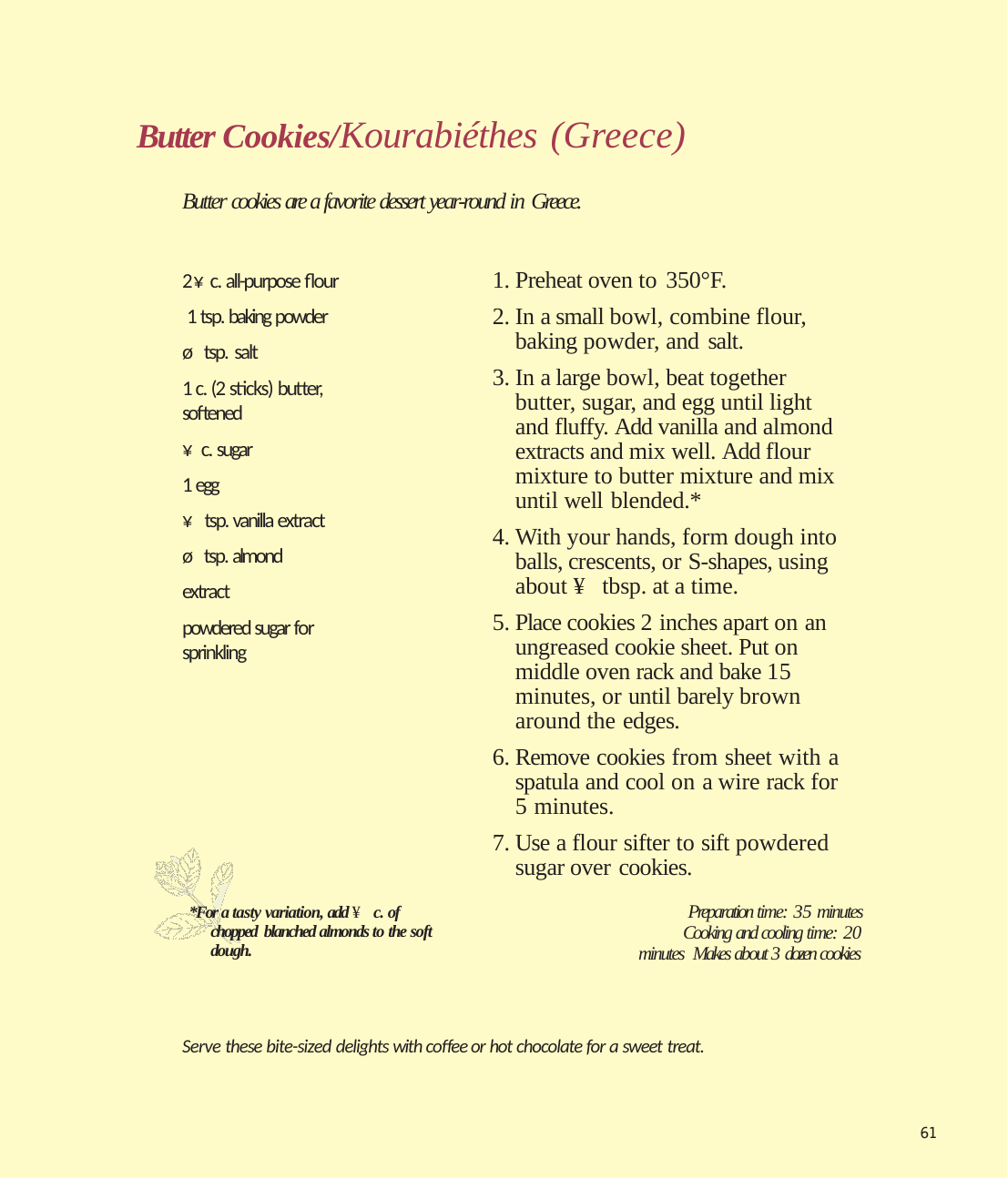

# Butter Cookies/Kourabiéthes (Greece)
Butter cookies are a favorite dessert year-round in Greece.
2¥ c. all-purpose flour  1 tsp. baking powder  ø tsp. salt
1 c. (2 sticks) butter, softened
¥ c. sugar  1 egg
¥ tsp. vanilla extract  ø tsp. almond extract
powdered sugar for sprinkling
Preheat oven to 350°F.
In a small bowl, combine flour,  baking powder, and salt.
In a large bowl, beat together  butter, sugar, and egg until light  and fluffy. Add vanilla and almond  extracts and mix well. Add flour  mixture to butter mixture and mix  until well blended.*
With your hands, form dough into  balls, crescents, or S-shapes, using  about ¥ tbsp. at a time.
Place cookies 2 inches apart on an  ungreased cookie sheet. Put on  middle oven rack and bake 15  minutes, or until barely brown  around the edges.
Remove cookies from sheet with a  spatula and cool on a wire rack for  5 minutes.
Use a flour sifter to sift powdered  sugar over cookies.

Preparation time: 35 minutes  Cooking and cooling time: 20 minutes  Makes about 3 dozen cookies
*For a tasty variation, add ¥ c. of chopped  blanched almonds to the soft dough.
Serve these bite-sized delights with coffee or hot chocolate for a sweet treat.
61